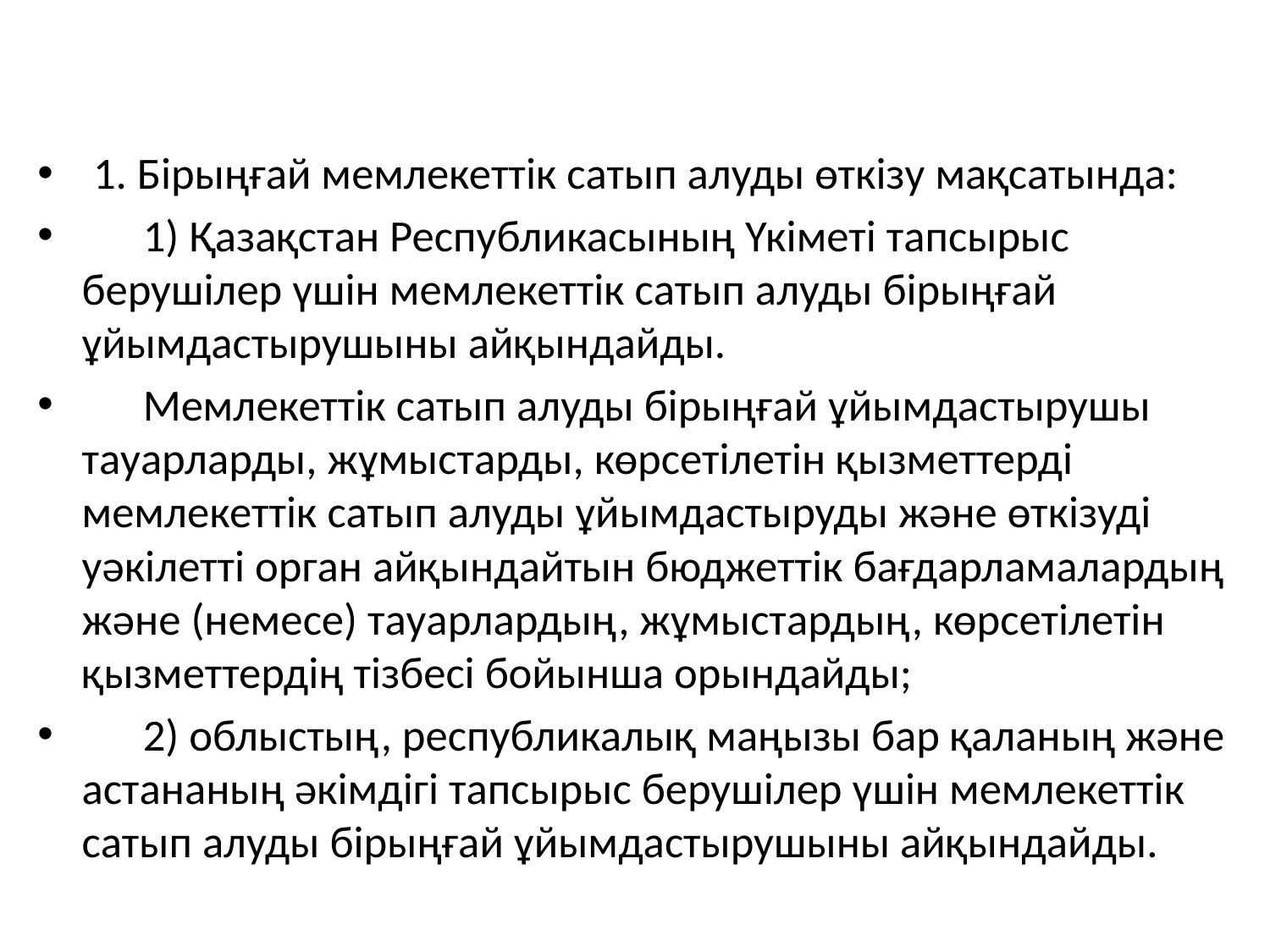

1. Бірыңғай мемлекеттік сатып алуды өткізу мақсатында:
      1) Қазақстан Республикасының Үкіметі тапсырыс берушілер үшін мемлекеттік сатып алуды бірыңғай ұйымдастырушыны айқындайды.
      Мемлекеттік сатып алуды бірыңғай ұйымдастырушы тауарларды, жұмыстарды, көрсетілетін қызметтерді мемлекеттік сатып алуды ұйымдастыруды және өткізуді уәкілетті орган айқындайтын бюджеттік бағдарламалардың және (немесе) тауарлардың, жұмыстардың, көрсетілетін қызметтердің тізбесі бойынша орындайды;
      2) облыстың, республикалық маңызы бар қаланың және астананың әкімдігі тапсырыс берушілер үшін мемлекеттік сатып алуды бірыңғай ұйымдастырушыны айқындайды.